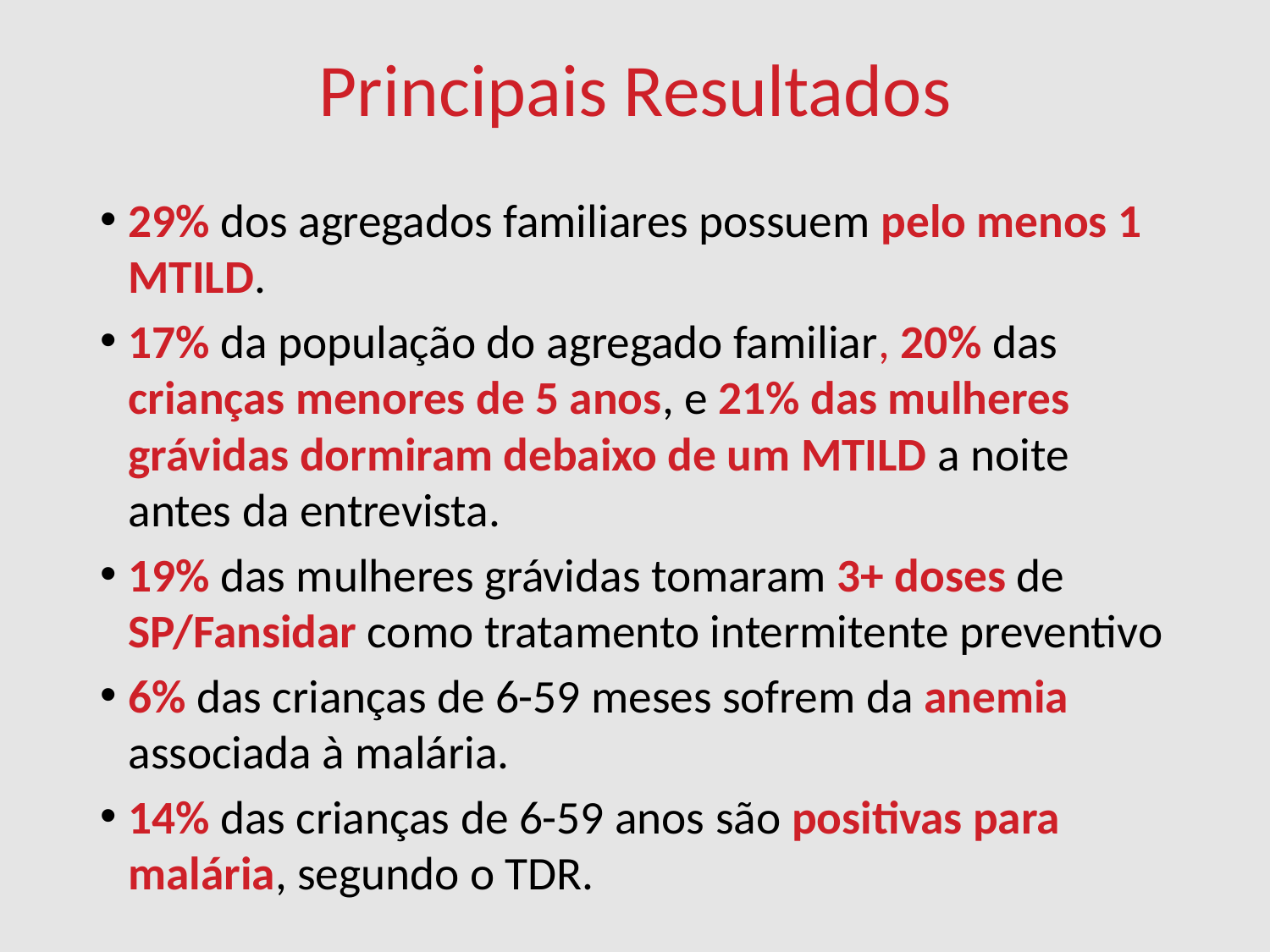

Principais Resultados
29% dos agregados familiares possuem pelo menos 1 MTILD.
17% da população do agregado familiar, 20% das crianças menores de 5 anos, e 21% das mulheres grávidas dormiram debaixo de um MTILD a noite antes da entrevista.
19% das mulheres grávidas tomaram 3+ doses de SP/Fansidar como tratamento intermitente preventivo
6% das crianças de 6-59 meses sofrem da anemia associada à malária.
14% das crianças de 6-59 anos são positivas para malária, segundo o TDR.